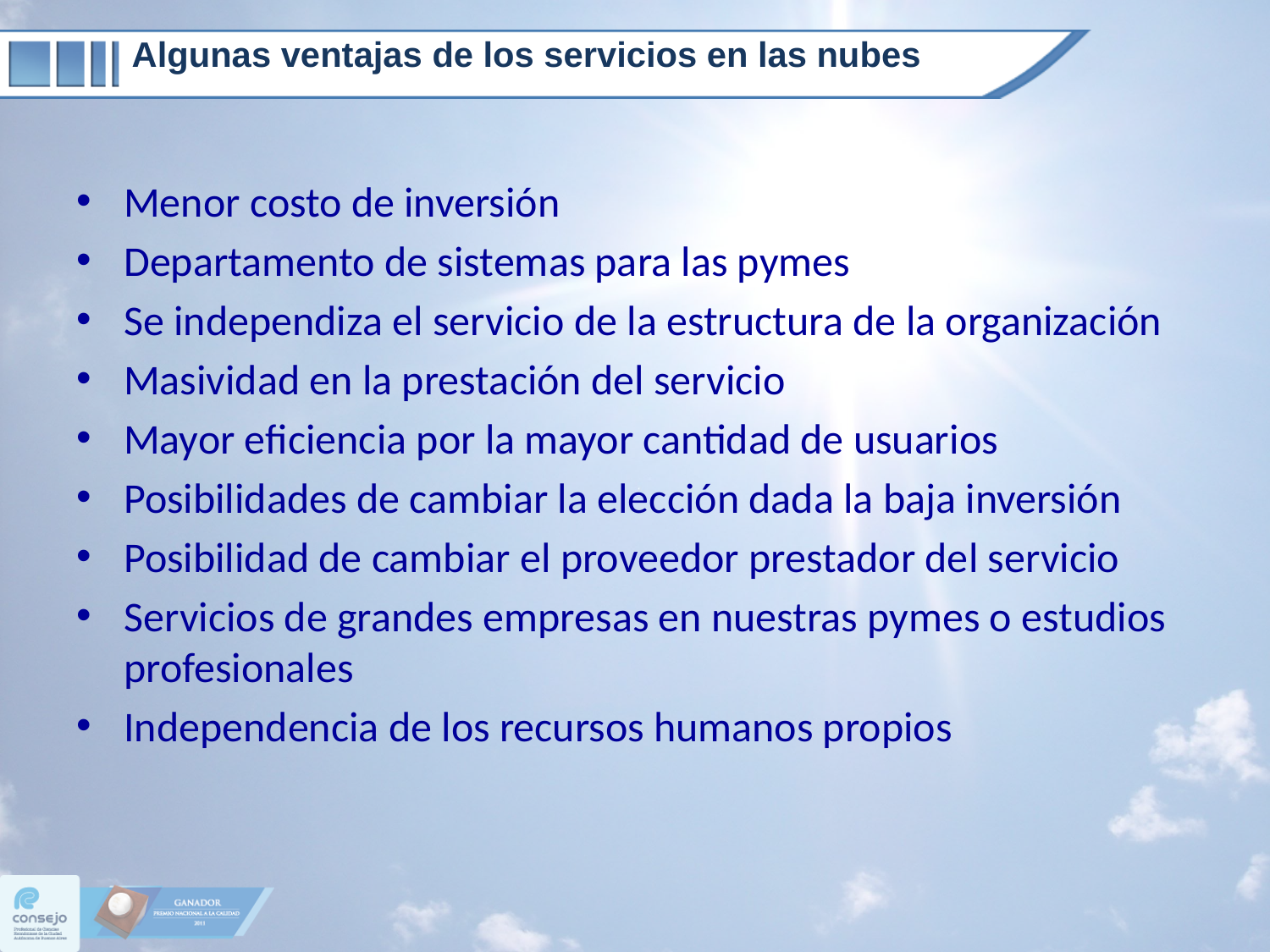

# Algunas ventajas de los servicios en las nubes
Menor costo de inversión
Departamento de sistemas para las pymes
Se independiza el servicio de la estructura de la organización
Masividad en la prestación del servicio
Mayor eficiencia por la mayor cantidad de usuarios
Posibilidades de cambiar la elección dada la baja inversión
Posibilidad de cambiar el proveedor prestador del servicio
Servicios de grandes empresas en nuestras pymes o estudios profesionales
Independencia de los recursos humanos propios